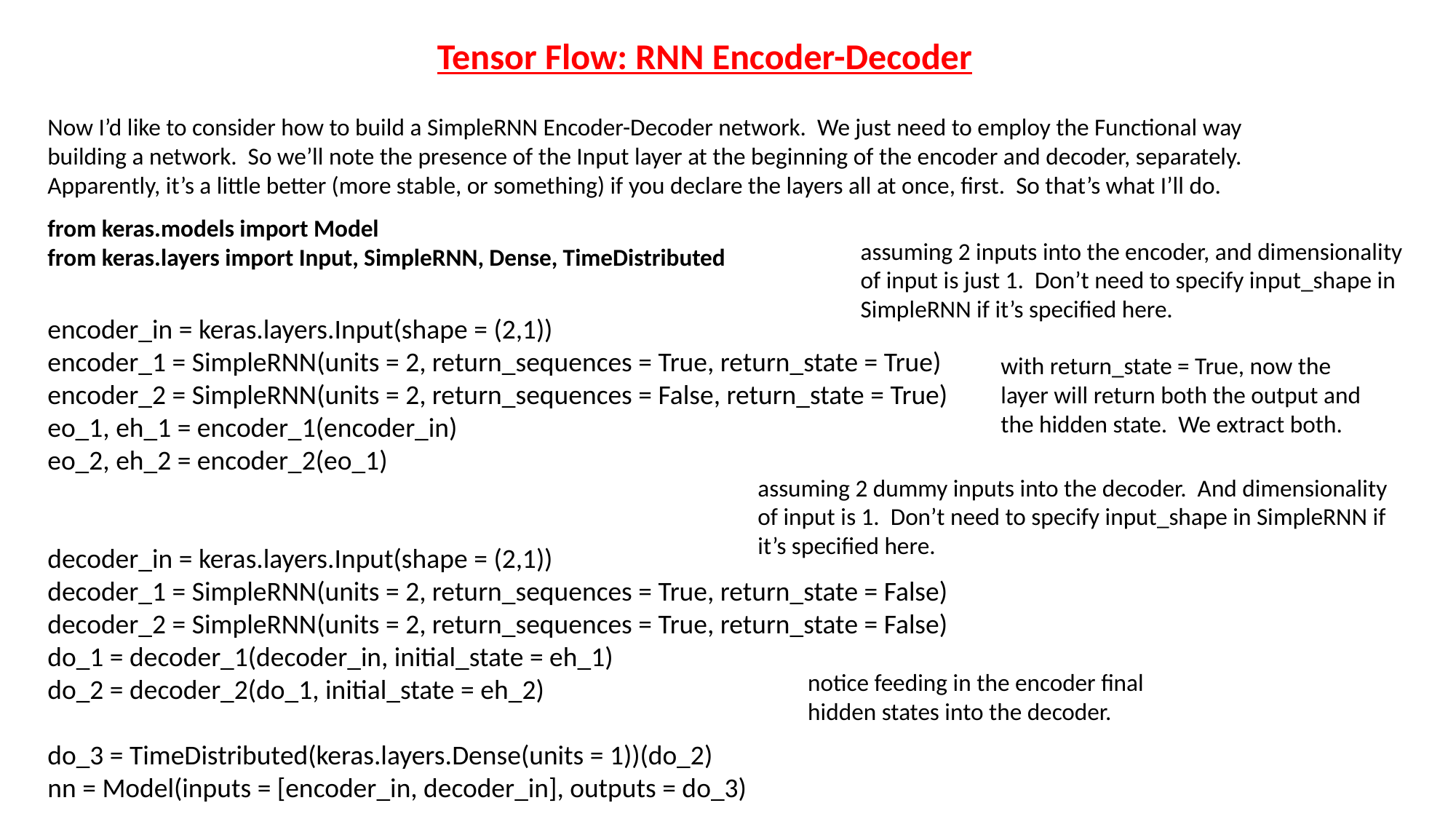

Tensor Flow: RNN Encoder-Decoder
Now I’d like to consider how to build a SimpleRNN Encoder-Decoder network.  We just need to employ the Functional way building a network.  So we’ll note the presence of the Input layer at the beginning of the encoder and decoder, separately.
Apparently, it’s a little better (more stable, or something) if you declare the layers all at once, first.  So that’s what I’ll do.
from keras.models import Model
from keras.layers import Input, SimpleRNN, Dense, TimeDistributed
assuming 2 inputs into the encoder, and dimensionality of input is just 1.  Don’t need to specify input_shape in SimpleRNN if it’s specified here.
encoder_in = keras.layers.Input(shape = (2,1))
encoder_1 = SimpleRNN(units = 2, return_sequences = True, return_state = True)
encoder_2 = SimpleRNN(units = 2, return_sequences = False, return_state = True)
eo_1, eh_1 = encoder_1(encoder_in)
eo_2, eh_2 = encoder_2(eo_1)

decoder_in = keras.layers.Input(shape = (2,1))
decoder_1 = SimpleRNN(units = 2, return_sequences = True, return_state = False)
decoder_2 = SimpleRNN(units = 2, return_sequences = True, return_state = False)
do_1 = decoder_1(decoder_in, initial_state = eh_1)
do_2 = decoder_2(do_1, initial_state = eh_2)

do_3 = TimeDistributed(keras.layers.Dense(units = 1))(do_2)
nn = Model(inputs = [encoder_in, decoder_in], outputs = do_3)
with return_state = True, now the layer will return both the output and the hidden state.  We extract both.
assuming 2 dummy inputs into the decoder.  And dimensionality of input is 1.  Don’t need to specify input_shape in SimpleRNN if it’s specified here.
notice feeding in the encoder final hidden states into the decoder.